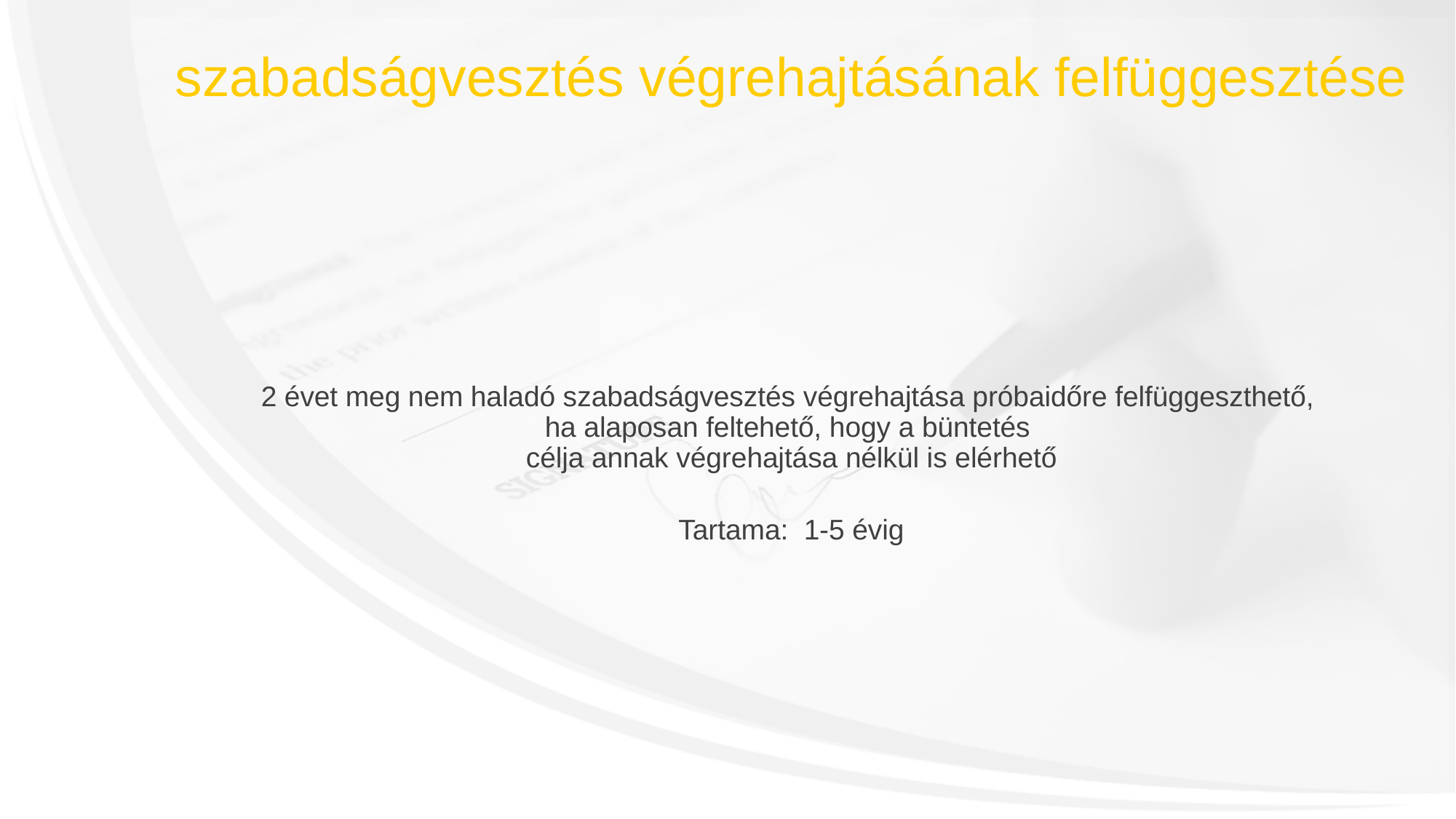

szabadságvesztés végrehajtásának felfüggesztése
2 évet meg nem haladó szabadságvesztés végrehajtása próbaidőre felfüggeszthető,
ha alaposan feltehető, hogy a büntetés
célja annak végrehajtása nélkül is elérhető

Tartama:  1-5 évig